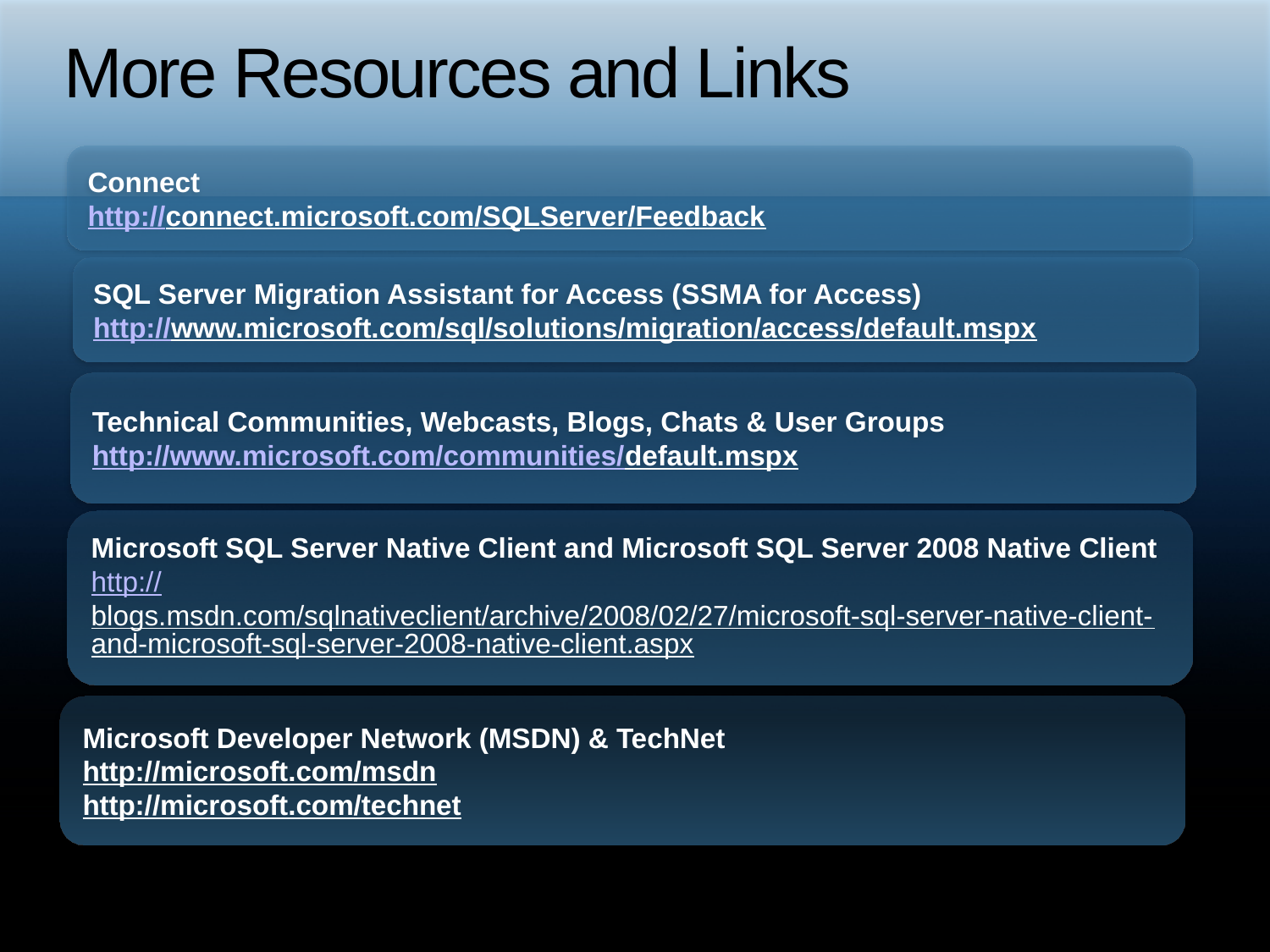

# More Resources and Links
Connect
http://connect.microsoft.com/SQLServer/Feedback
SQL Server Migration Assistant for Access (SSMA for Access)
http://www.microsoft.com/sql/solutions/migration/access/default.mspx
Technical Communities, Webcasts, Blogs, Chats & User Groups
http://www.microsoft.com/communities/default.mspx
Microsoft SQL Server Native Client and Microsoft SQL Server 2008 Native Client
http://blogs.msdn.com/sqlnativeclient/archive/2008/02/27/microsoft-sql-server-native-client-and-microsoft-sql-server-2008-native-client.aspx
Microsoft Developer Network (MSDN) & TechNet
http://microsoft.com/msdn
http://microsoft.com/technet